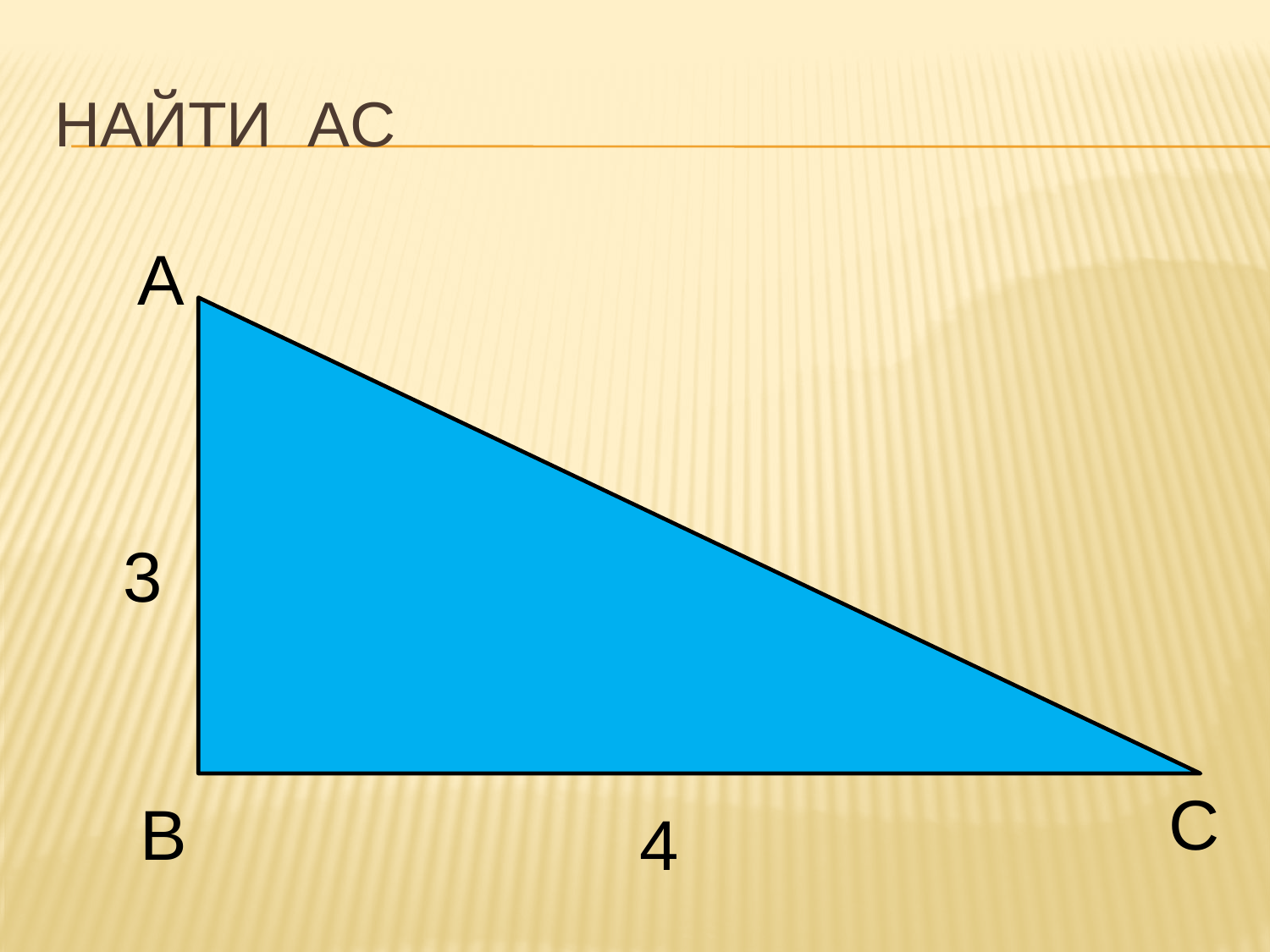

# Найти  AC
A

3
C
B
4